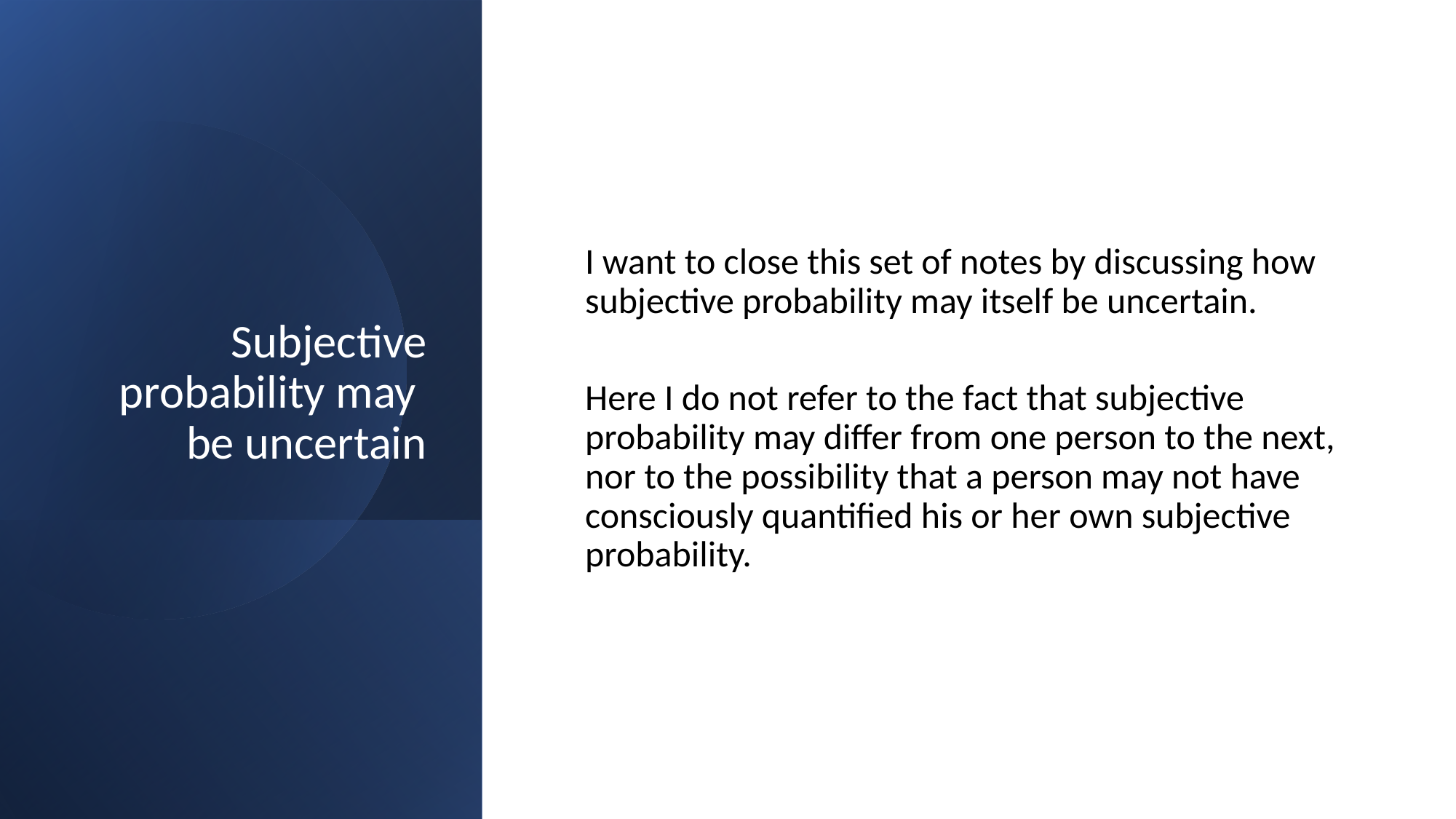

# Subjective probability may be uncertain
I want to close this set of notes by discussing how subjective probability may itself be uncertain.

Here I do not refer to the fact that subjective probability may differ from one person to the next, nor to the possibility that a person may not have consciously quantified his or her own subjective probability.